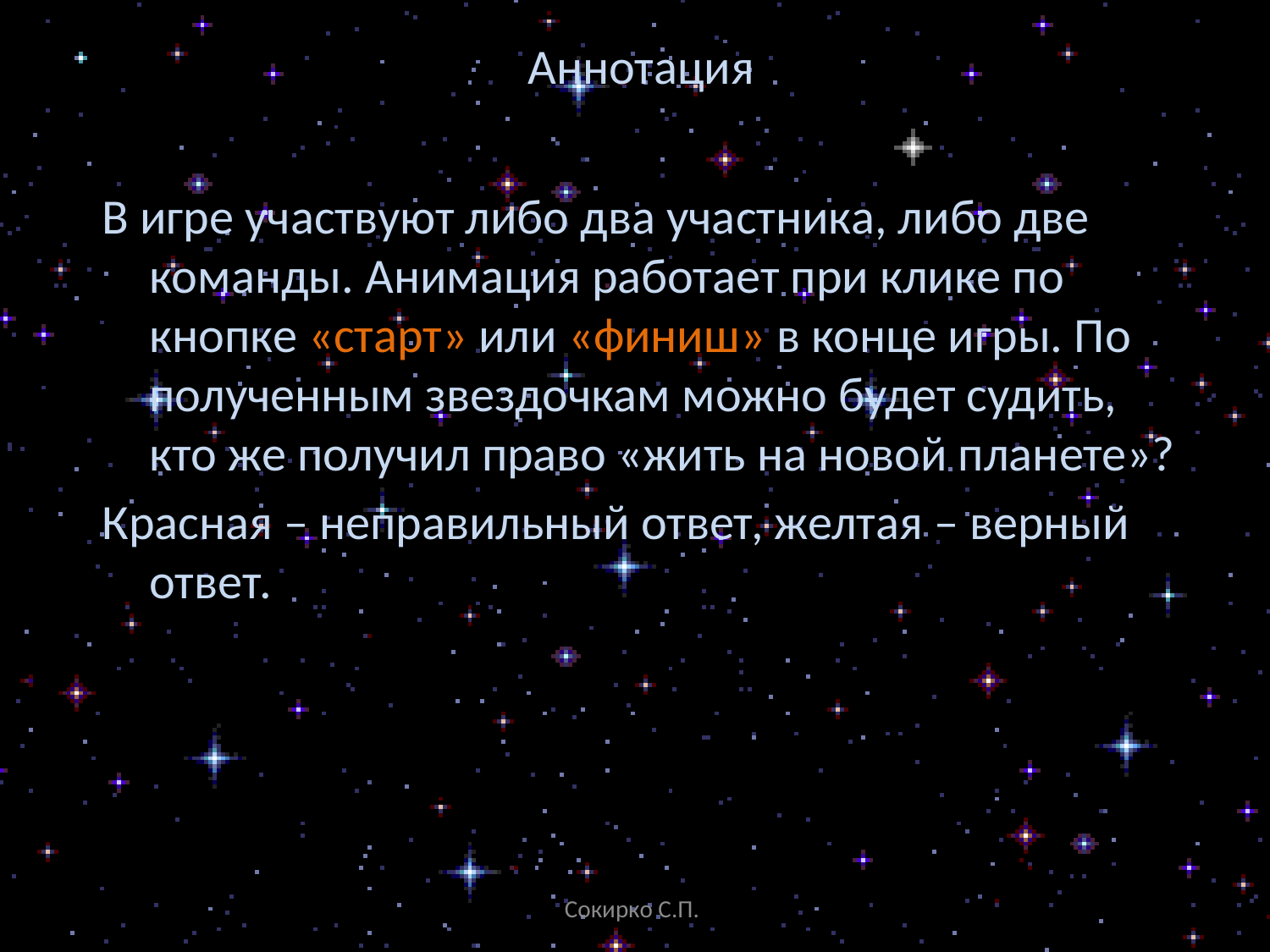

# Аннотация
В игре участвуют либо два участника, либо две команды. Анимация работает при клике по кнопке «старт» или «финиш» в конце игры. По полученным звездочкам можно будет судить, кто же получил право «жить на новой планете»?
Красная – неправильный ответ, желтая – верный ответ.
Сокирко С.П.